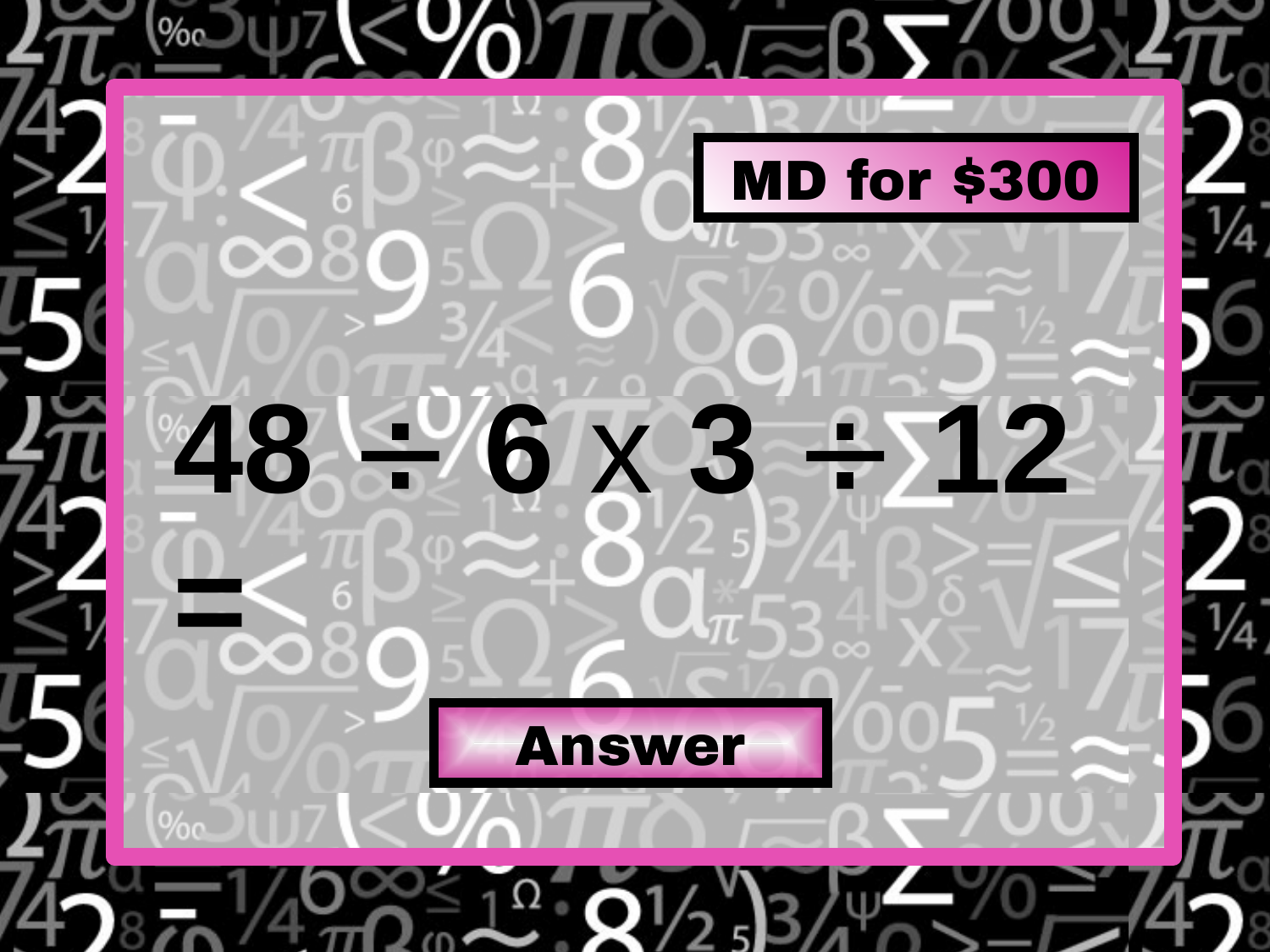

MD for $300
48 ÷   6 x 3 ÷ 12 =
Answer